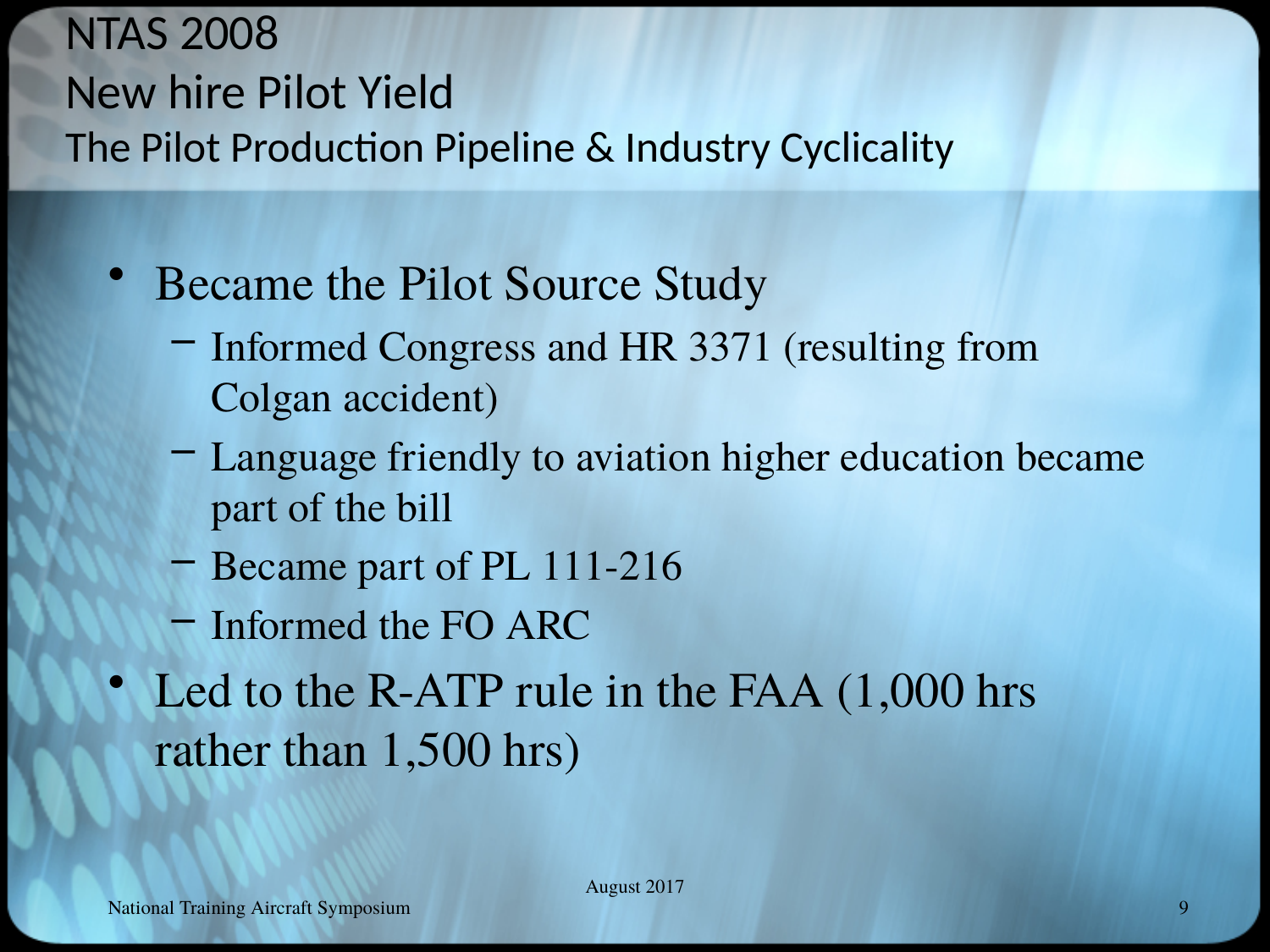

#

NTAS 2008
New hire Pilot Yield
The Pilot Production Pipeline & Industry Cyclicality
Became the Pilot Source Study
Informed Congress and HR 3371 (resulting from Colgan accident)
Language friendly to aviation higher education became part of the bill
Became part of PL 111-216
Informed the FO ARC
Led to the R-ATP rule in the FAA (1,000 hrs rather than 1,500 hrs)

August 2017
National Training Aircraft Symposium
9